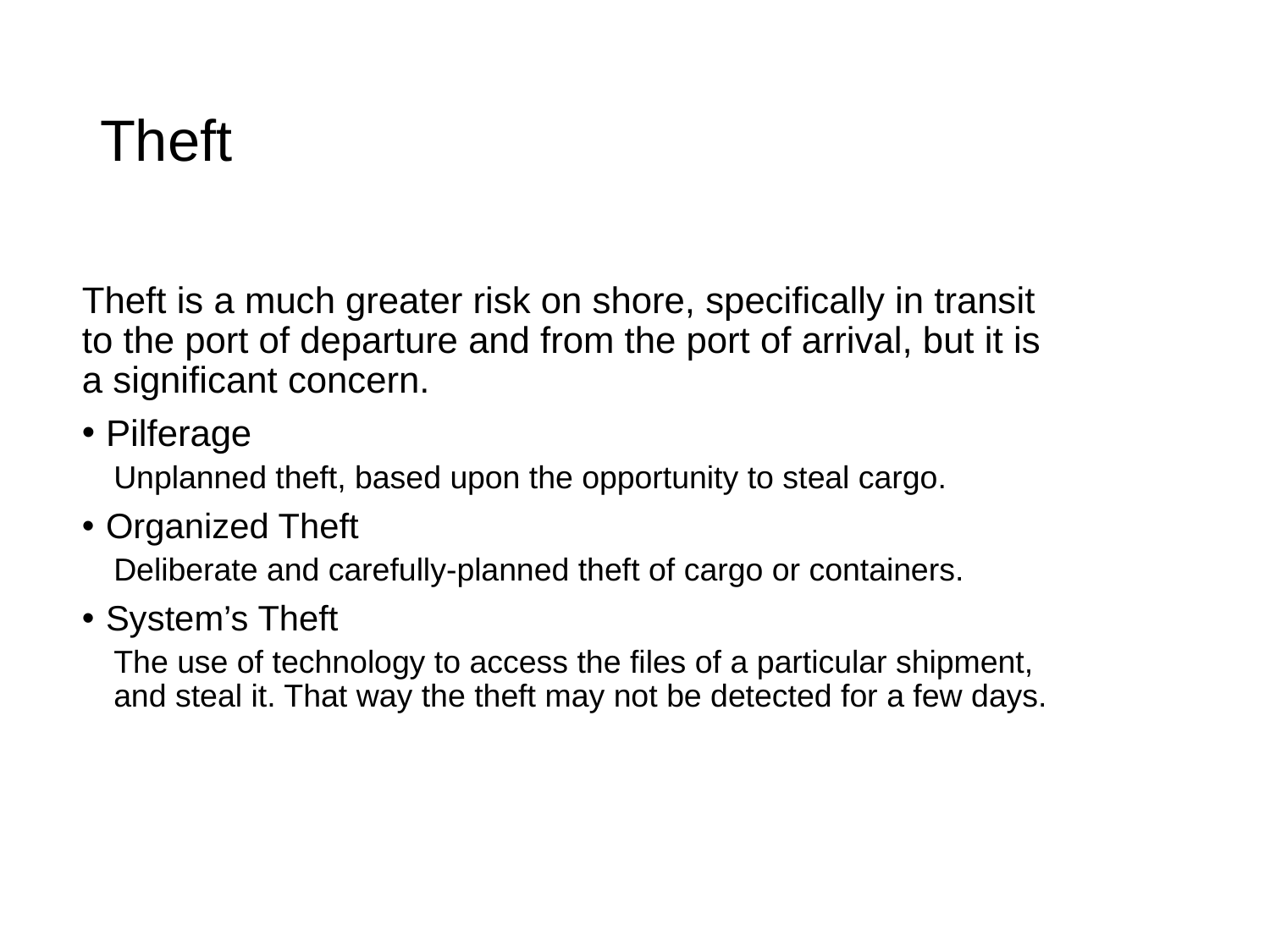

# Theft
Theft is a much greater risk on shore, specifically in transit to the port of departure and from the port of arrival, but it is a significant concern.
Pilferage
Unplanned theft, based upon the opportunity to steal cargo.
Organized Theft
Deliberate and carefully-planned theft of cargo or containers.
System’s Theft
The use of technology to access the files of a particular shipment, and steal it. That way the theft may not be detected for a few days.